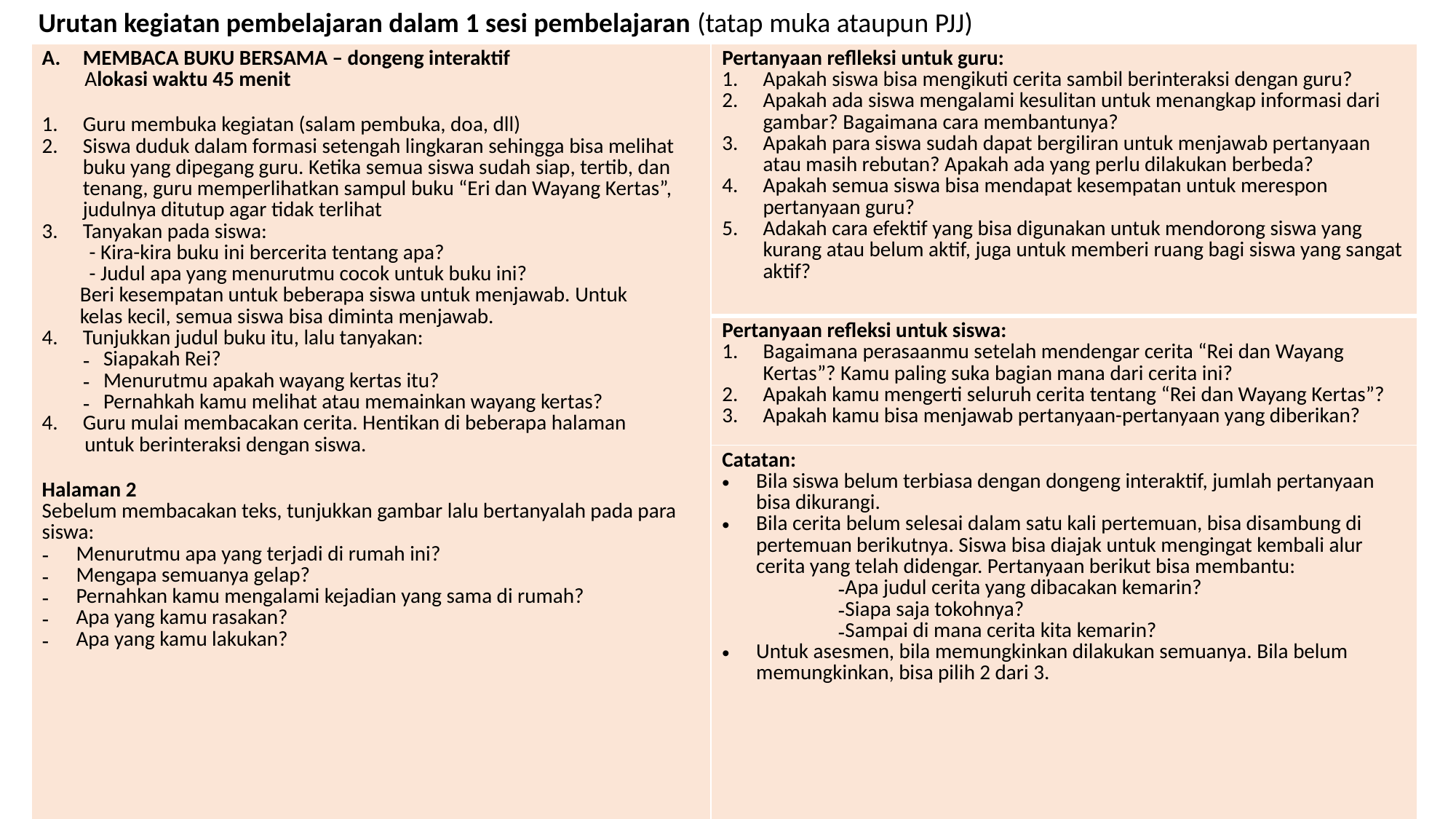

Urutan kegiatan pembelajaran dalam 1 sesi pembelajaran (tatap muka ataupun PJJ)
| MEMBACA BUKU BERSAMA – dongeng interaktif Alokasi waktu 45 menit Guru membuka kegiatan (salam pembuka, doa, dll) Siswa duduk dalam formasi setengah lingkaran sehingga bisa melihat buku yang dipegang guru. Ketika semua siswa sudah siap, tertib, dan tenang, guru memperlihatkan sampul buku “Eri dan Wayang Kertas”, judulnya ditutup agar tidak terlihat Tanyakan pada siswa: - Kira-kira buku ini bercerita tentang apa? - Judul apa yang menurutmu cocok untuk buku ini? Beri kesempatan untuk beberapa siswa untuk menjawab. Untuk kelas kecil, semua siswa bisa diminta menjawab. Tunjukkan judul buku itu, lalu tanyakan: Siapakah Rei? Menurutmu apakah wayang kertas itu? Pernahkah kamu melihat atau memainkan wayang kertas? Guru mulai membacakan cerita. Hentikan di beberapa halaman untuk berinteraksi dengan siswa. Halaman 2 Sebelum membacakan teks, tunjukkan gambar lalu bertanyalah pada para siswa: Menurutmu apa yang terjadi di rumah ini? Mengapa semuanya gelap? Pernahkan kamu mengalami kejadian yang sama di rumah? Apa yang kamu rasakan? Apa yang kamu lakukan? | Pertanyaan reflleksi untuk guru: Apakah siswa bisa mengikuti cerita sambil berinteraksi dengan guru? Apakah ada siswa mengalami kesulitan untuk menangkap informasi dari gambar? Bagaimana cara membantunya? Apakah para siswa sudah dapat bergiliran untuk menjawab pertanyaan atau masih rebutan? Apakah ada yang perlu dilakukan berbeda? Apakah semua siswa bisa mendapat kesempatan untuk merespon pertanyaan guru? Adakah cara efektif yang bisa digunakan untuk mendorong siswa yang kurang atau belum aktif, juga untuk memberi ruang bagi siswa yang sangat aktif? |
| --- | --- |
|  | Pertanyaan refleksi untuk siswa: Bagaimana perasaanmu setelah mendengar cerita “Rei dan Wayang Kertas”? Kamu paling suka bagian mana dari cerita ini? Apakah kamu mengerti seluruh cerita tentang “Rei dan Wayang Kertas”? Apakah kamu bisa menjawab pertanyaan-pertanyaan yang diberikan? |
|  | Catatan: Bila siswa belum terbiasa dengan dongeng interaktif, jumlah pertanyaan bisa dikurangi. Bila cerita belum selesai dalam satu kali pertemuan, bisa disambung di pertemuan berikutnya. Siswa bisa diajak untuk mengingat kembali alur cerita yang telah didengar. Pertanyaan berikut bisa membantu: Apa judul cerita yang dibacakan kemarin? Siapa saja tokohnya? Sampai di mana cerita kita kemarin? Untuk asesmen, bila memungkinkan dilakukan semuanya. Bila belum memungkinkan, bisa pilih 2 dari 3. |